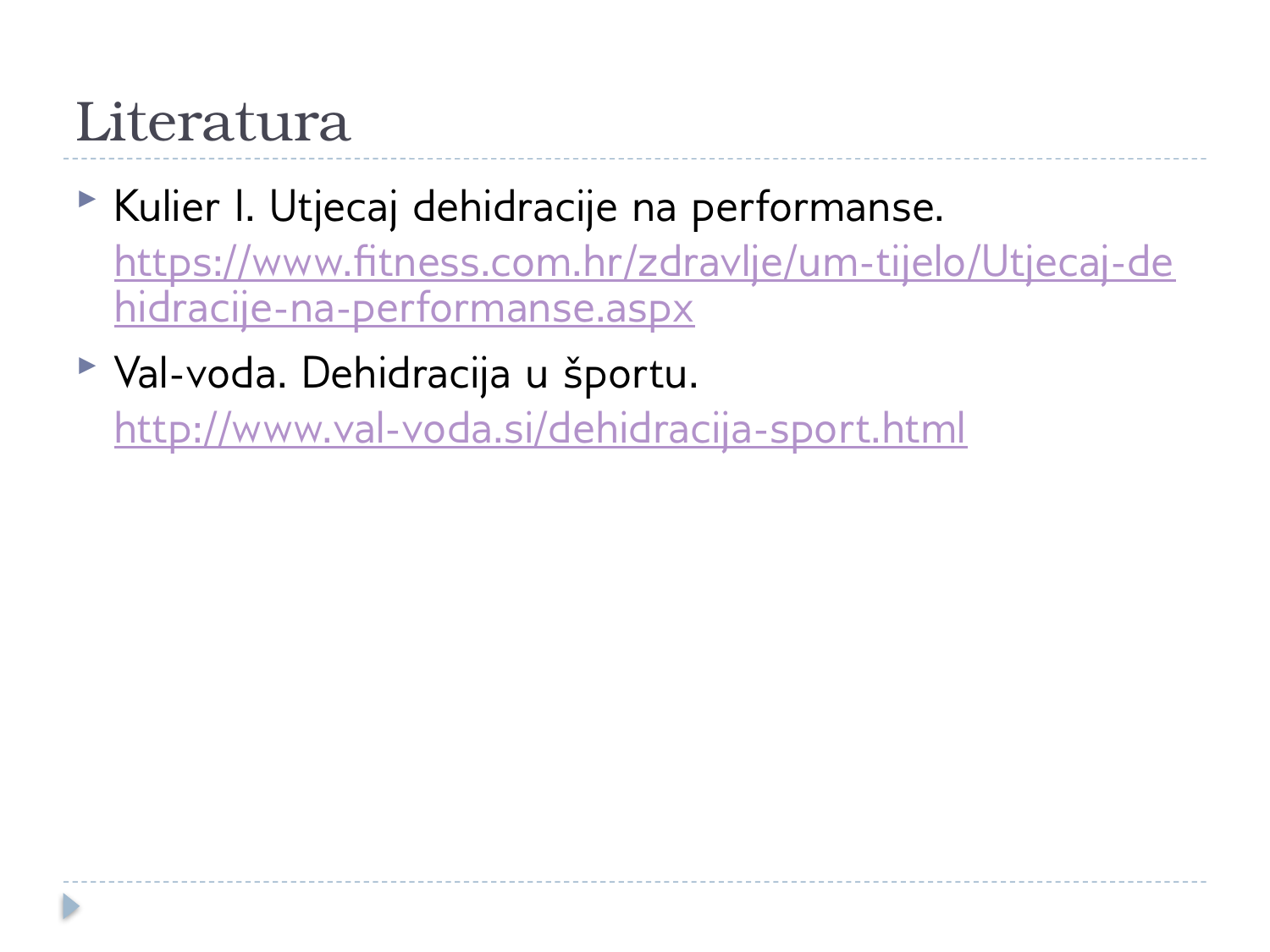

# Literatura
Kulier I. Utjecaj dehidracije na performanse. https://www.fitness.com.hr/zdravlje/um-tijelo/Utjecaj-dehidracije-na-performanse.aspx
Val-voda. Dehidracija u športu. http://www.val-voda.si/dehidracija-sport.html